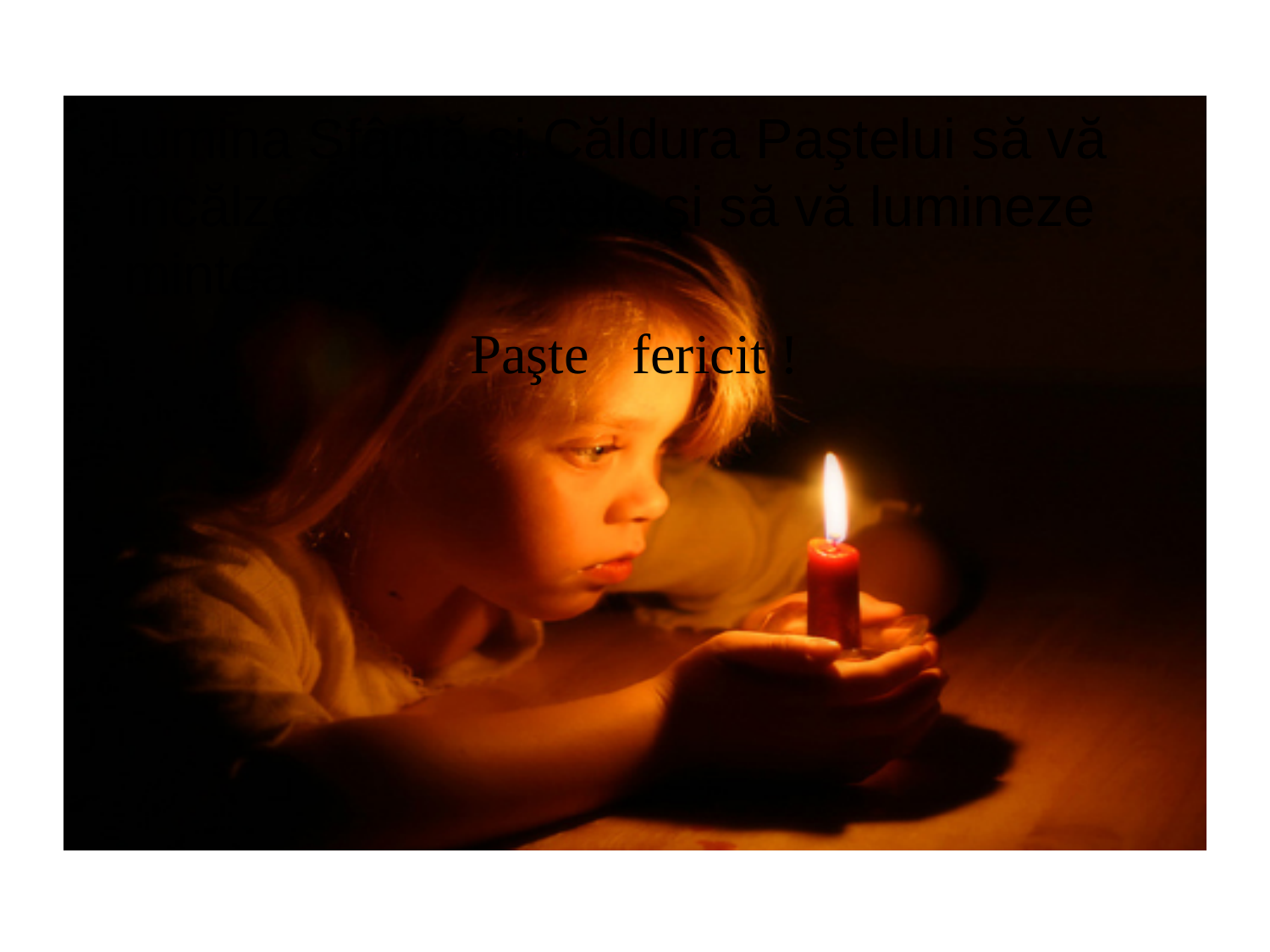

Lumina Sfântă şi Căldura Paştelui să vă încălzească sufletele şi să vă lumineze mintea!
Paşte   fericit !